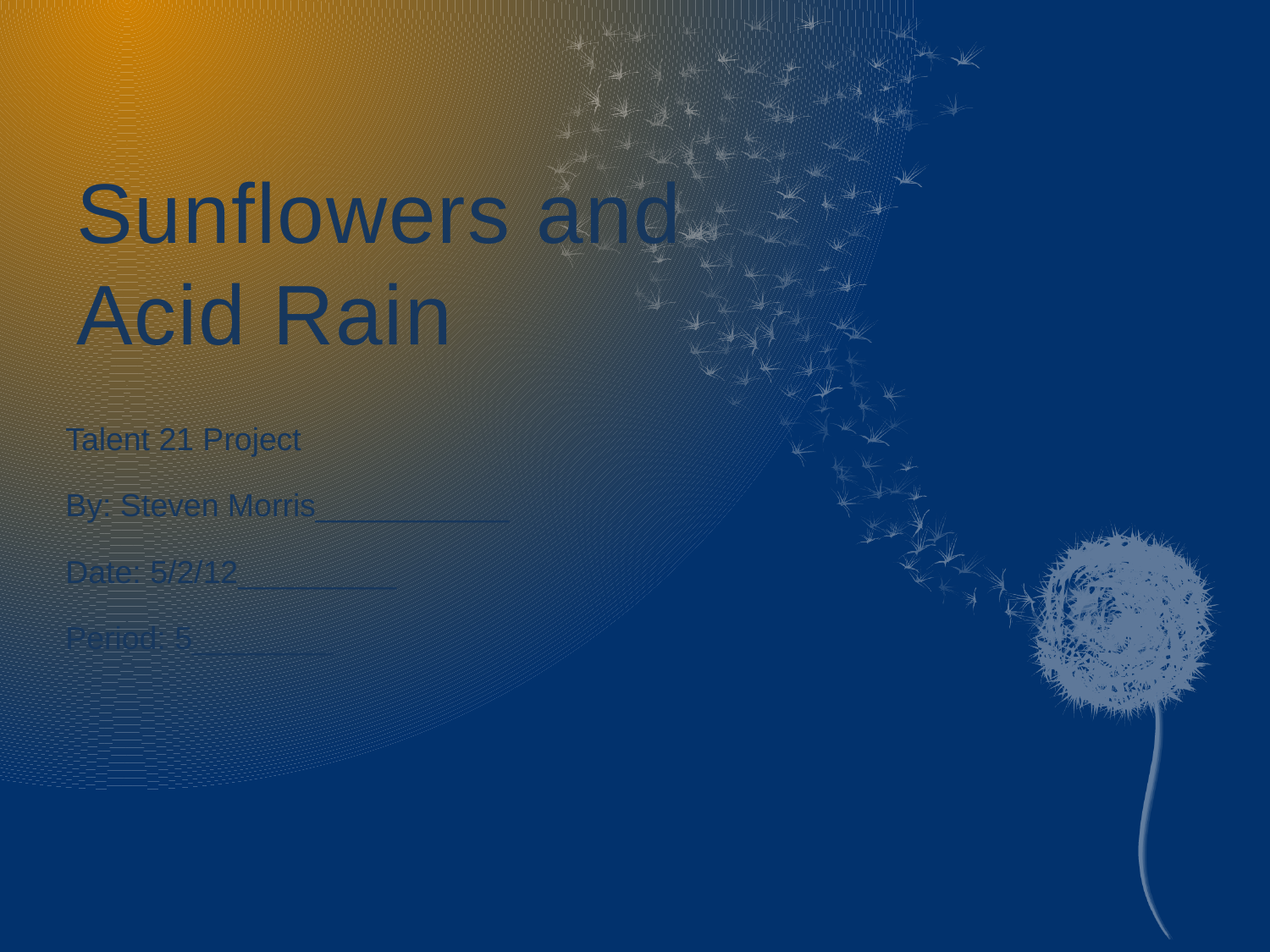

# Sunflowers and Acid Rain
Talent 21 Project
By: Steven Morris___________
Date: 5/2/12_________
Period: 5________